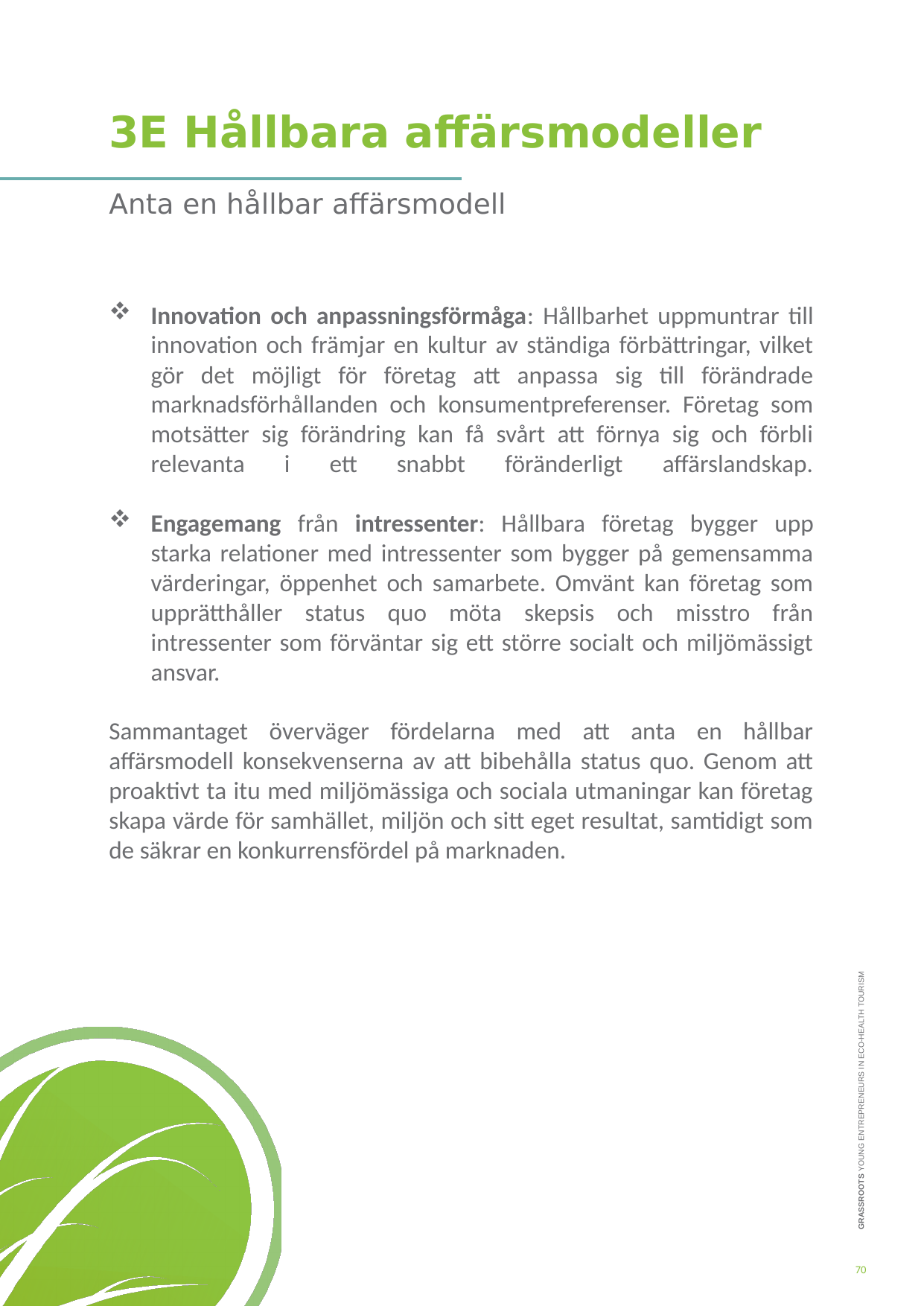

3E Hållbara affärsmodeller
Anta en hållbar affärsmodell
Innovation och anpassningsförmåga: Hållbarhet uppmuntrar till innovation och främjar en kultur av ständiga förbättringar, vilket gör det möjligt för företag att anpassa sig till förändrade marknadsförhållanden och konsumentpreferenser. Företag som motsätter sig förändring kan få svårt att förnya sig och förbli relevanta i ett snabbt föränderligt affärslandskap.
Engagemang från intressenter: Hållbara företag bygger upp starka relationer med intressenter som bygger på gemensamma värderingar, öppenhet och samarbete. Omvänt kan företag som upprätthåller status quo möta skepsis och misstro från intressenter som förväntar sig ett större socialt och miljömässigt ansvar.

Sammantaget överväger fördelarna med att anta en hållbar affärsmodell konsekvenserna av att bibehålla status quo. Genom att proaktivt ta itu med miljömässiga och sociala utmaningar kan företag skapa värde för samhället, miljön och sitt eget resultat, samtidigt som de säkrar en konkurrensfördel på marknaden.

70